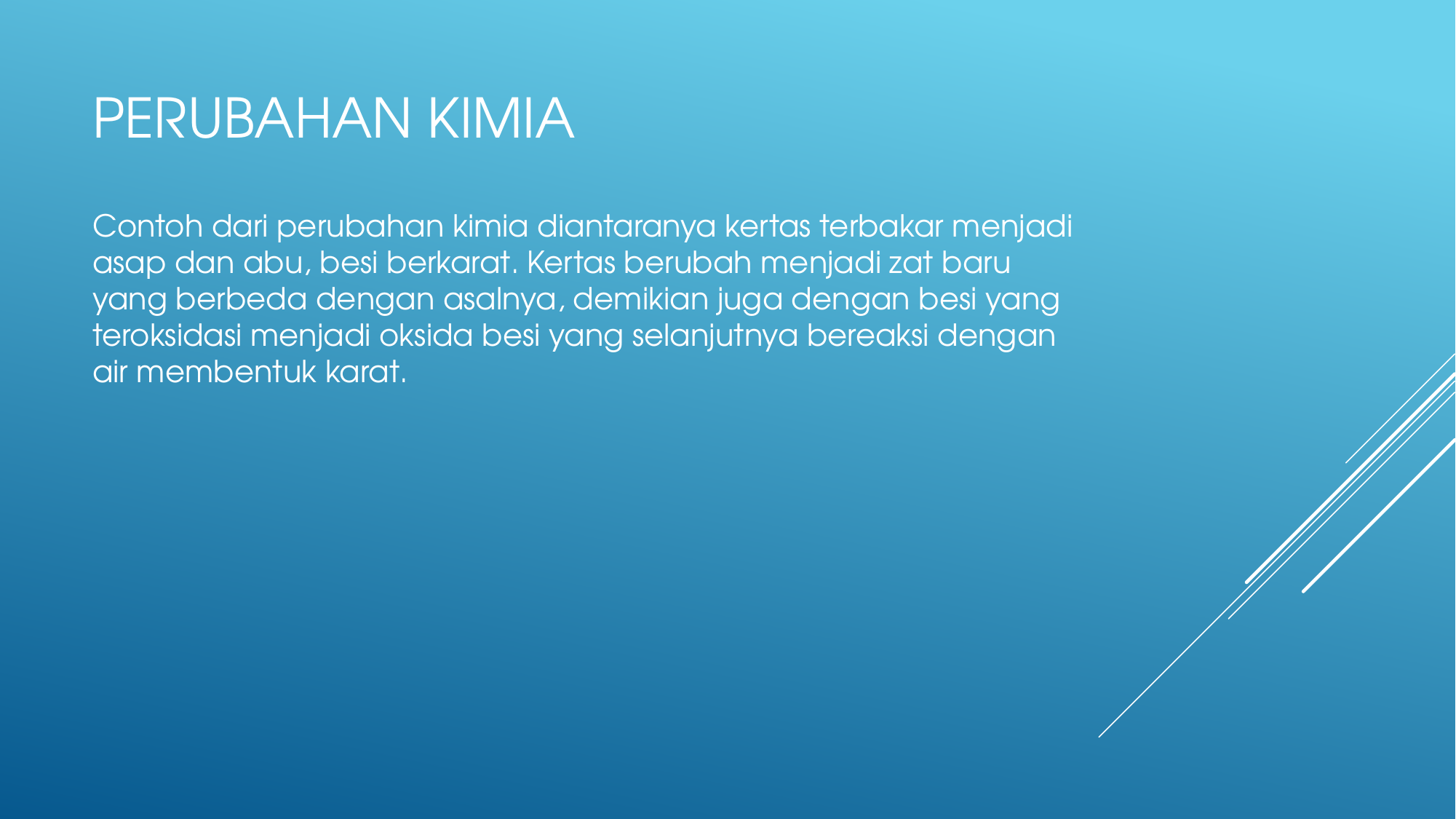

# Perubahan kimia
Contoh dari perubahan kimia diantaranya kertas terbakar menjadi asap dan abu, besi berkarat. Kertas berubah menjadi zat baru yang berbeda dengan asalnya, demikian juga dengan besi yang teroksidasi menjadi oksida besi yang selanjutnya bereaksi dengan air membentuk karat.